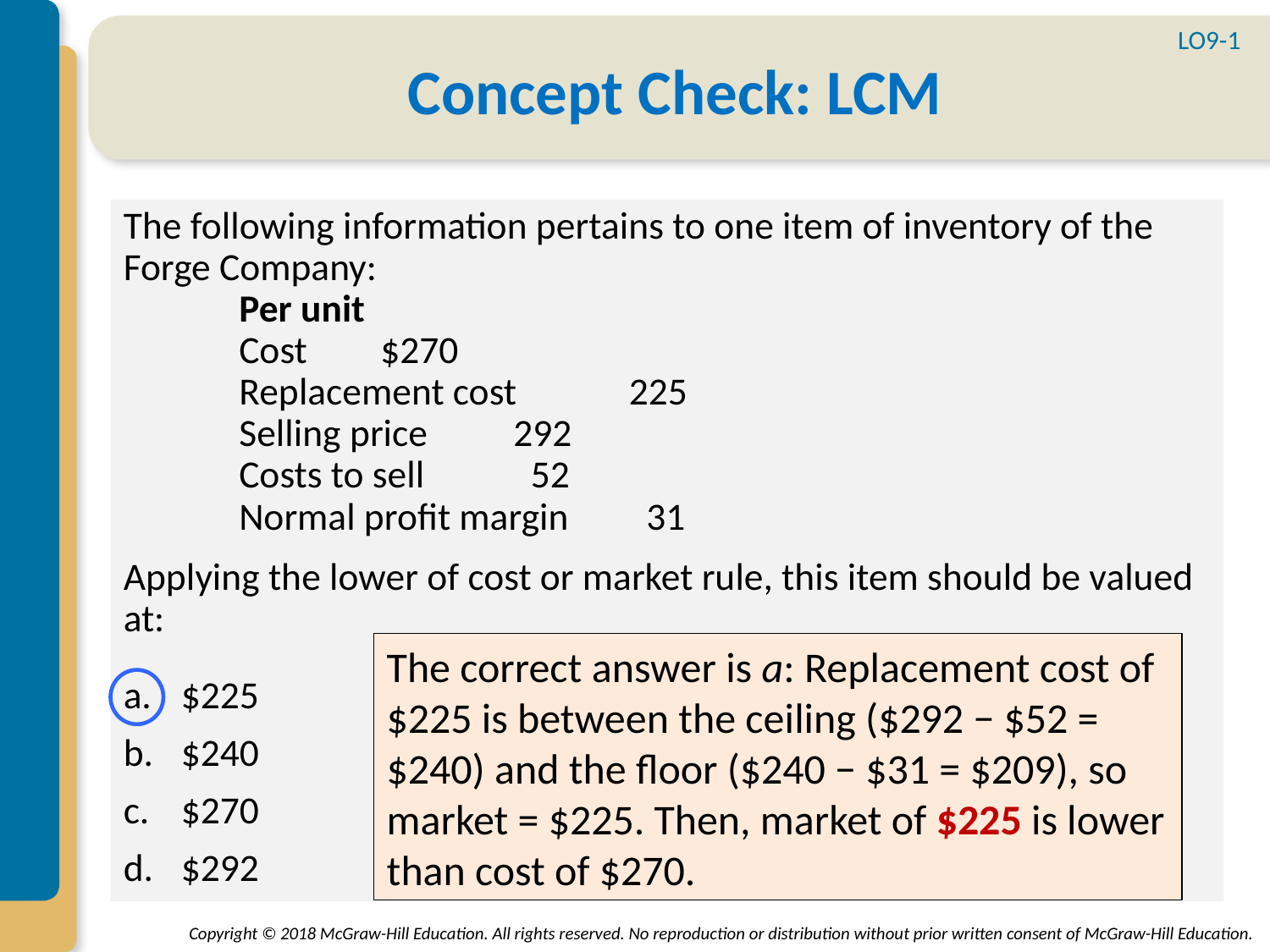

LO9-1
# Concept Check: LCM
The following information pertains to one item of inventory of the Forge Company:
				Per unit
	Cost			   $270
	Replacement cost	     225
	Selling price		     292
	Costs to sell		       52
	Normal profit margin	       31
Applying the lower of cost or market rule, this item should be valued at:
$225
$240
$270
$292

The correct answer is a: Replacement cost of $225 is between the ceiling ($292 − $52 = $240) and the floor ($240 − $31 = $209), so market = $225. Then, market of $225 is lower than cost of $270.